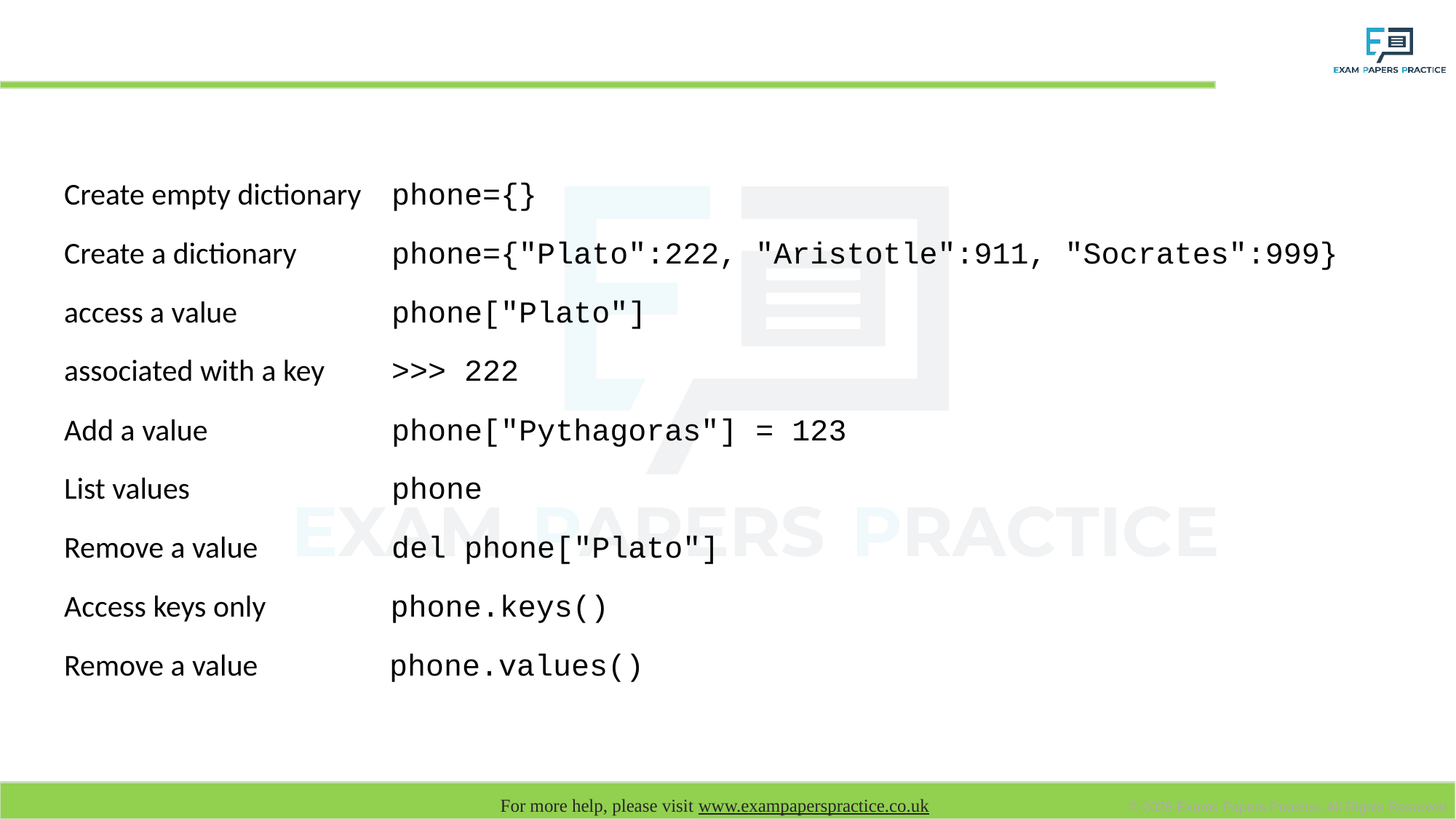

# Dictionary operations
Create empty dictionary	phone={}
Create a dictionary 	phone={"Plato":222, "Aristotle":911, "Socrates":999}
access a value		phone["Plato"]
associated with a key	>>> 222
Add a value		phone["Pythagoras"] = 123
List values		phone
Remove a value		del phone["Plato"]
Access keys only                  phone.keys()
Remove a value                   phone.values()